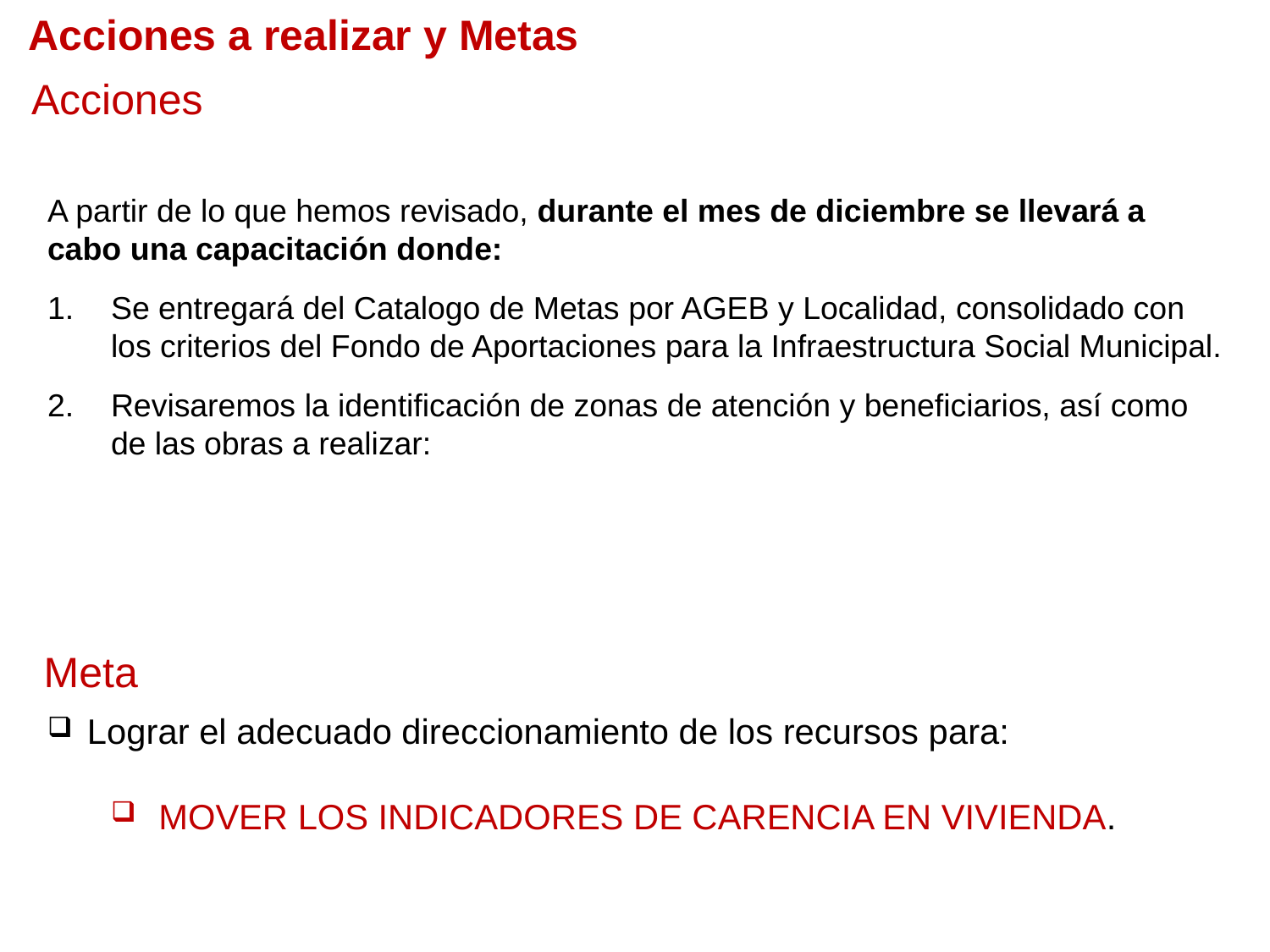

Acciones a realizar y Metas
Acciones

A partir de lo que hemos revisado, durante el mes de diciembre se llevará a cabo una capacitación donde:
Se entregará del Catalogo de Metas por AGEB y Localidad, consolidado con los criterios del Fondo de Aportaciones para la Infraestructura Social Municipal.
Revisaremos la identificación de zonas de atención y beneficiarios, así como de las obras a realizar:

Meta
Lograr el adecuado direccionamiento de los recursos para:

MOVER LOS INDICADORES DE CARENCIA EN VIVIENDA.